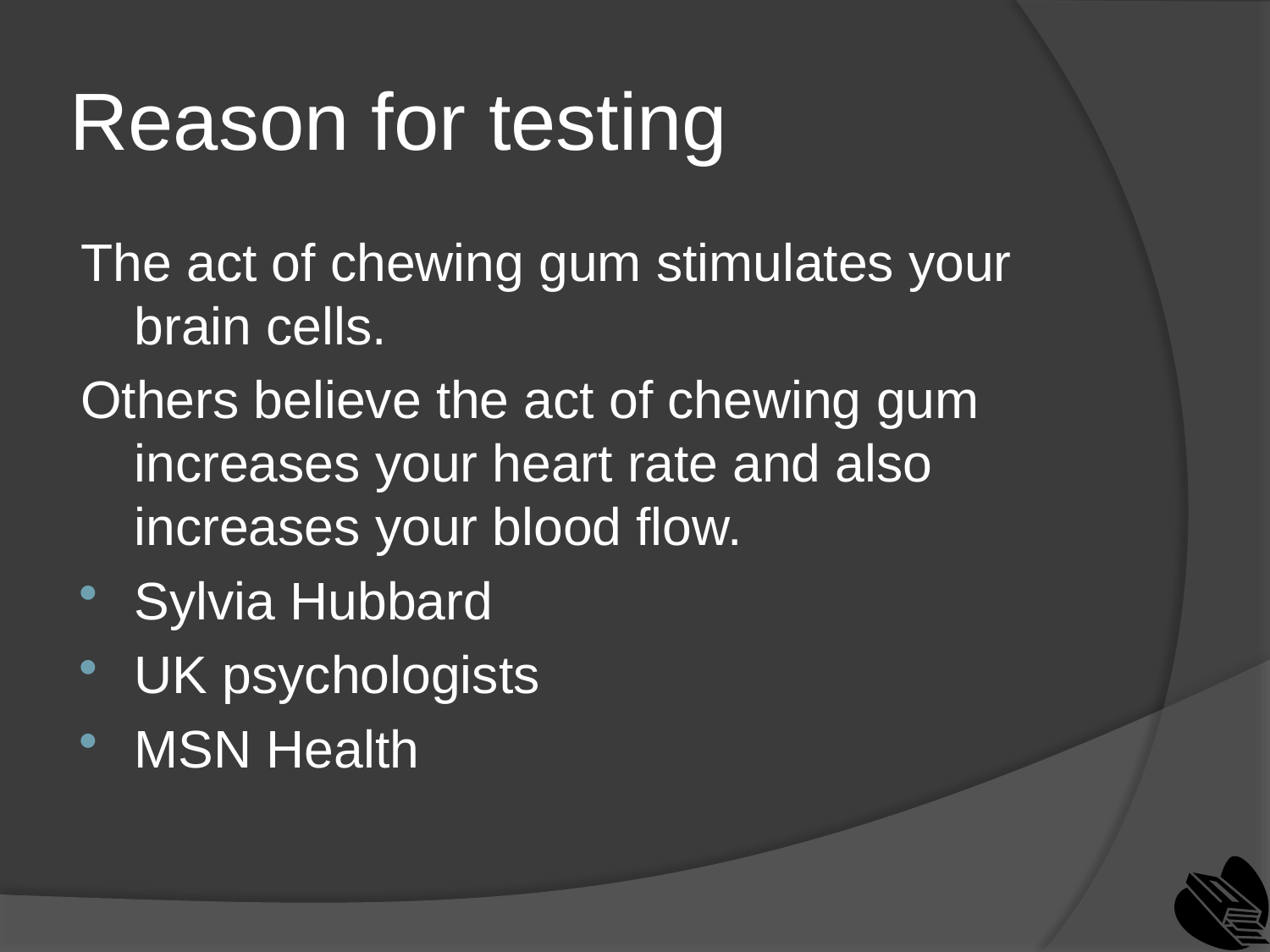

# Reason for testing
The act of chewing gum stimulates your brain cells.
Others believe the act of chewing gum increases your heart rate and also increases your blood flow.
Sylvia Hubbard
UK psychologists
MSN Health